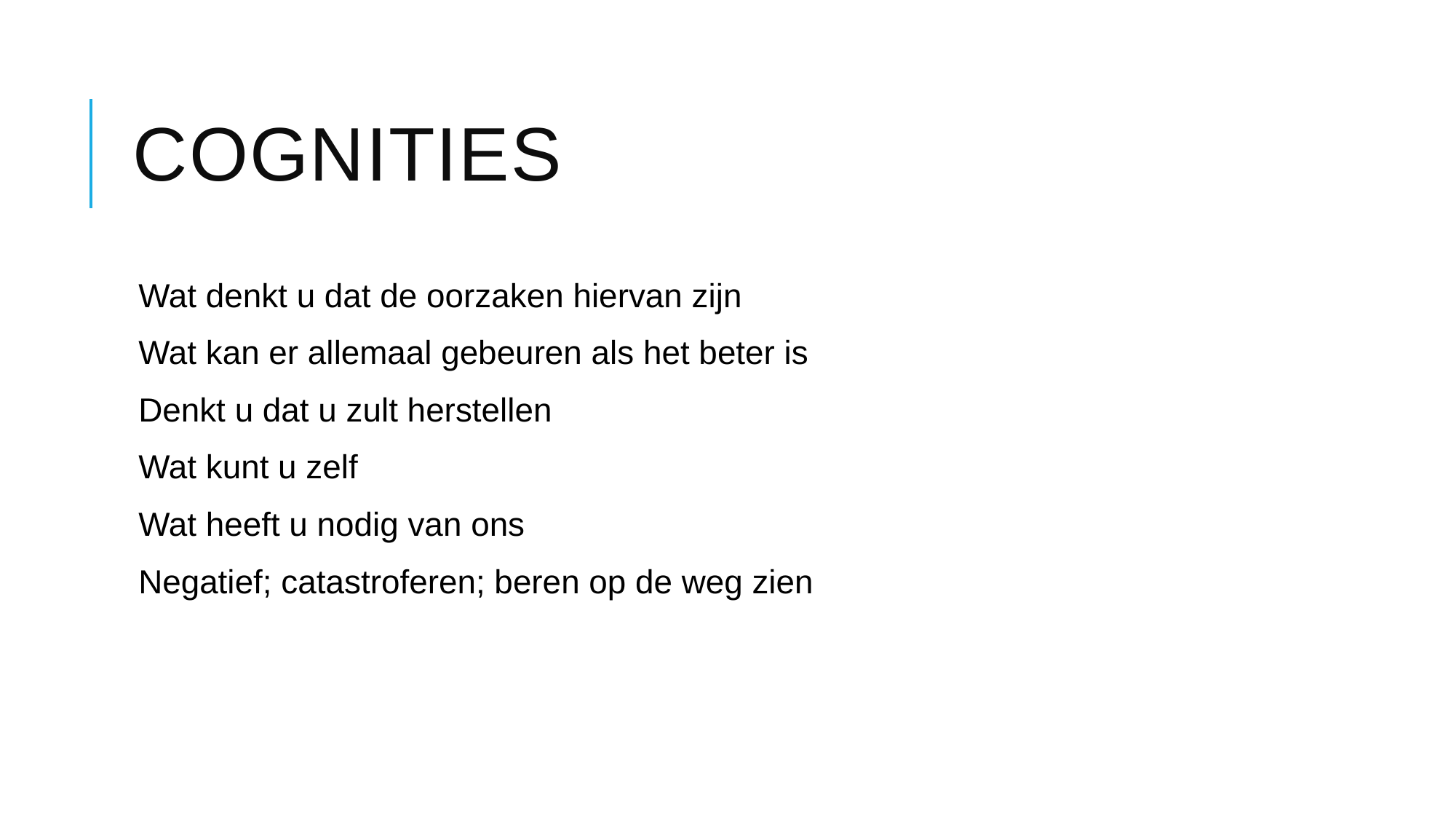

# Cognities
Wat denkt u dat de oorzaken hiervan zijn
Wat kan er allemaal gebeuren als het beter is
Denkt u dat u zult herstellen
Wat kunt u zelf
Wat heeft u nodig van ons
Negatief; catastroferen; beren op de weg zien